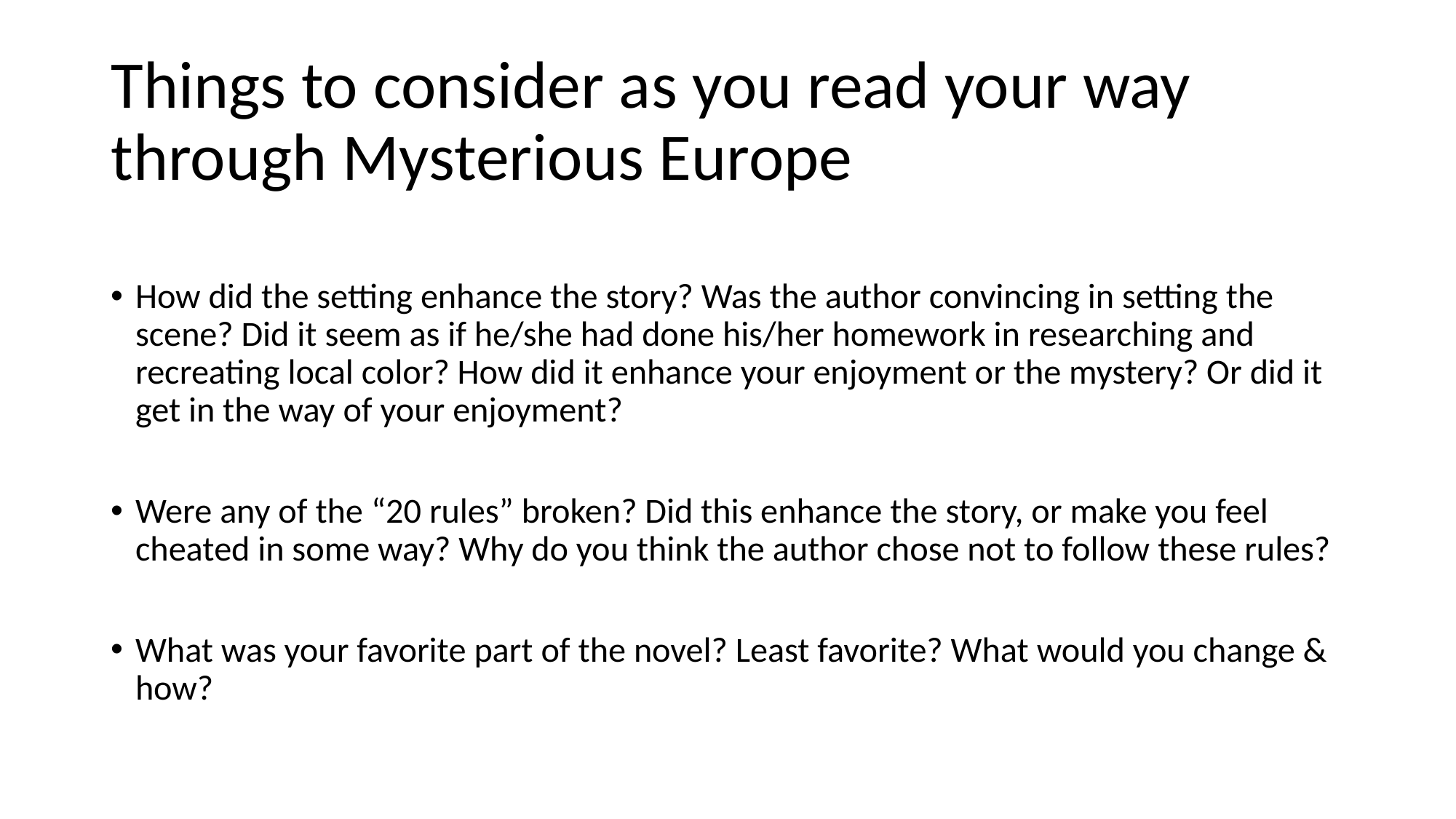

# Things to consider as you read your way through Mysterious Europe

How did the setting enhance the story? Was the author convincing in setting the scene? Did it seem as if he/she had done his/her homework in researching and recreating local color? How did it enhance your enjoyment or the mystery? Or did it get in the way of your enjoyment?

Were any of the “20 rules” broken? Did this enhance the story, or make you feel cheated in some way? Why do you think the author chose not to follow these rules?

What was your favorite part of the novel? Least favorite? What would you change & how?